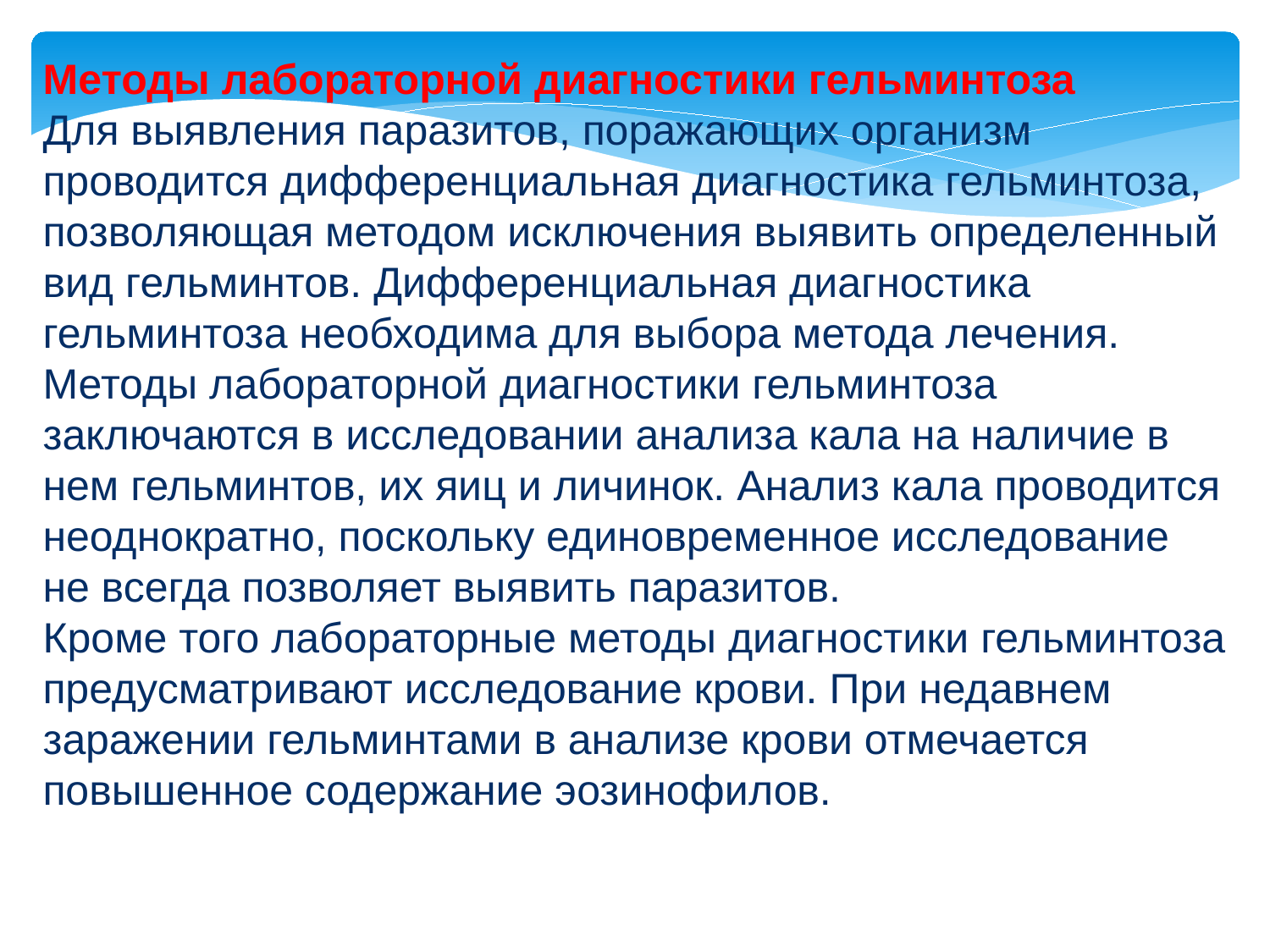

Методы лабораторной диагностики гельминтоза
Для выявления паразитов, поражающих организм проводится дифференциальная диагностика гельминтоза, позволяющая методом исключения выявить определенный вид гельминтов. Дифференциальная диагностика гельминтоза необходима для выбора метода лечения.
Методы лабораторной диагностики гельминтоза заключаются в исследовании анализа кала на наличие в нем гельминтов, их яиц и личинок. Анализ кала проводится неоднократно, поскольку единовременное исследование не всегда позволяет выявить паразитов.
Кроме того лабораторные методы диагностики гельминтоза предусматривают исследование крови. При недавнем заражении гельминтами в анализе крови отмечается повышенное содержание эозинофилов.